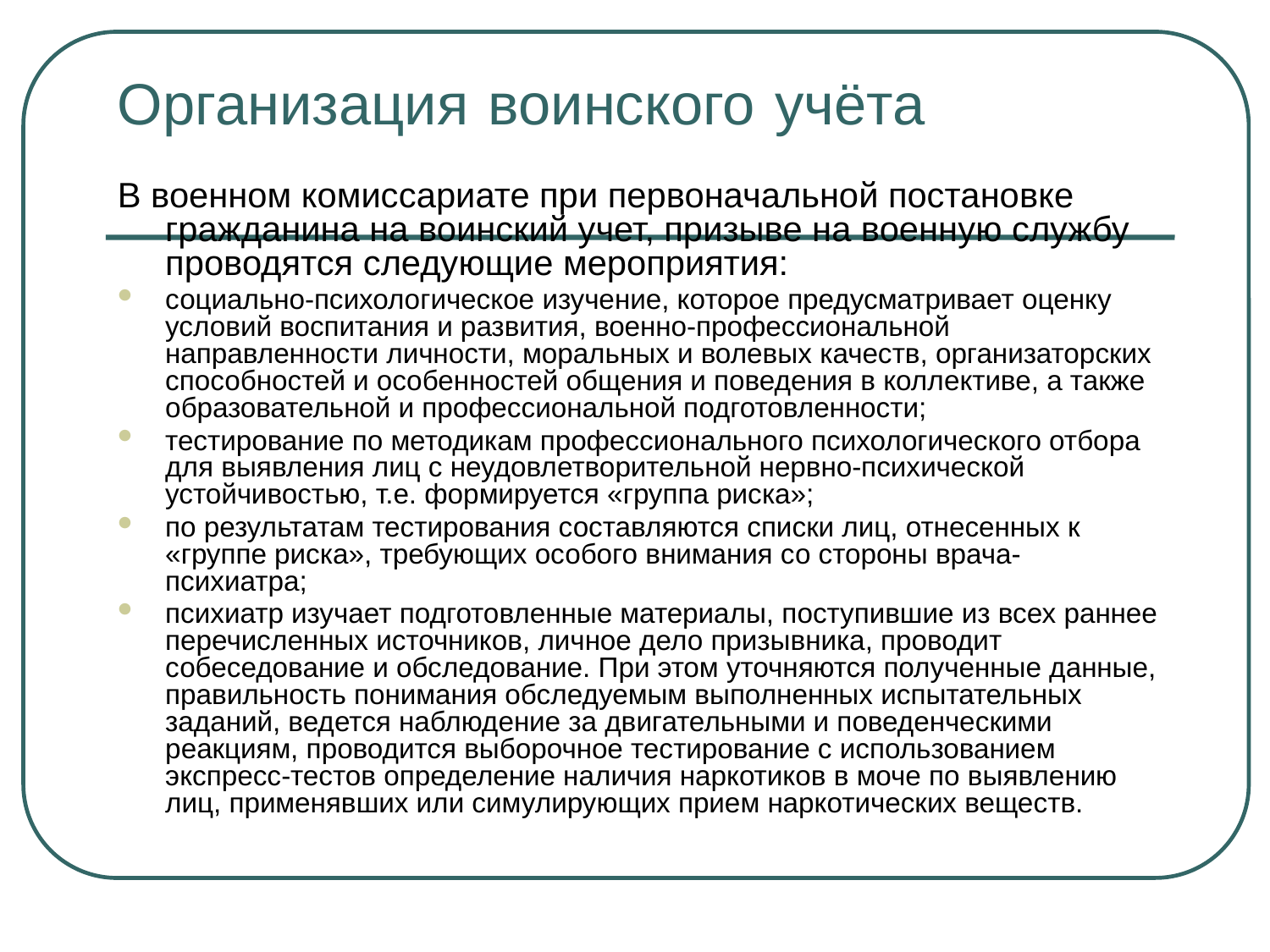

# Организация воинского учёта
В военном комиссариате при первоначальной постановке гражданина на воинский учет, призыве на военную службу проводятся следующие мероприятия:
социально-психологическое изучение, которое предусматривает оценку условий воспитания и развития, военно-профессиональной направленности личности, моральных и волевых качеств, организаторских способностей и особенностей общения и поведения в коллективе, а также образовательной и профессиональной подготовленности;
тестирование по методикам профессионального психологического отбора для выявления лиц с неудовлетворительной нервно-психической устойчивостью, т.е. формируется «группа риска»;
по результатам тестирования составляются списки лиц, отнесенных к «группе риска», требующих особого внимания со стороны врача-психиатра;
психиатр изучает подготовленные материалы, поступившие из всех раннее перечисленных источников, личное дело призывника, проводит собеседование и обследование. При этом уточняются полученные данные, правильность понимания обследуемым выполненных испытательных заданий, ведется наблюдение за двигательными и поведенческими реакциям, проводится выборочное тестирование с использованием экспресс-тестов определение наличия наркотиков в моче по выявлению лиц, применявших или симулирующих прием наркотических веществ.